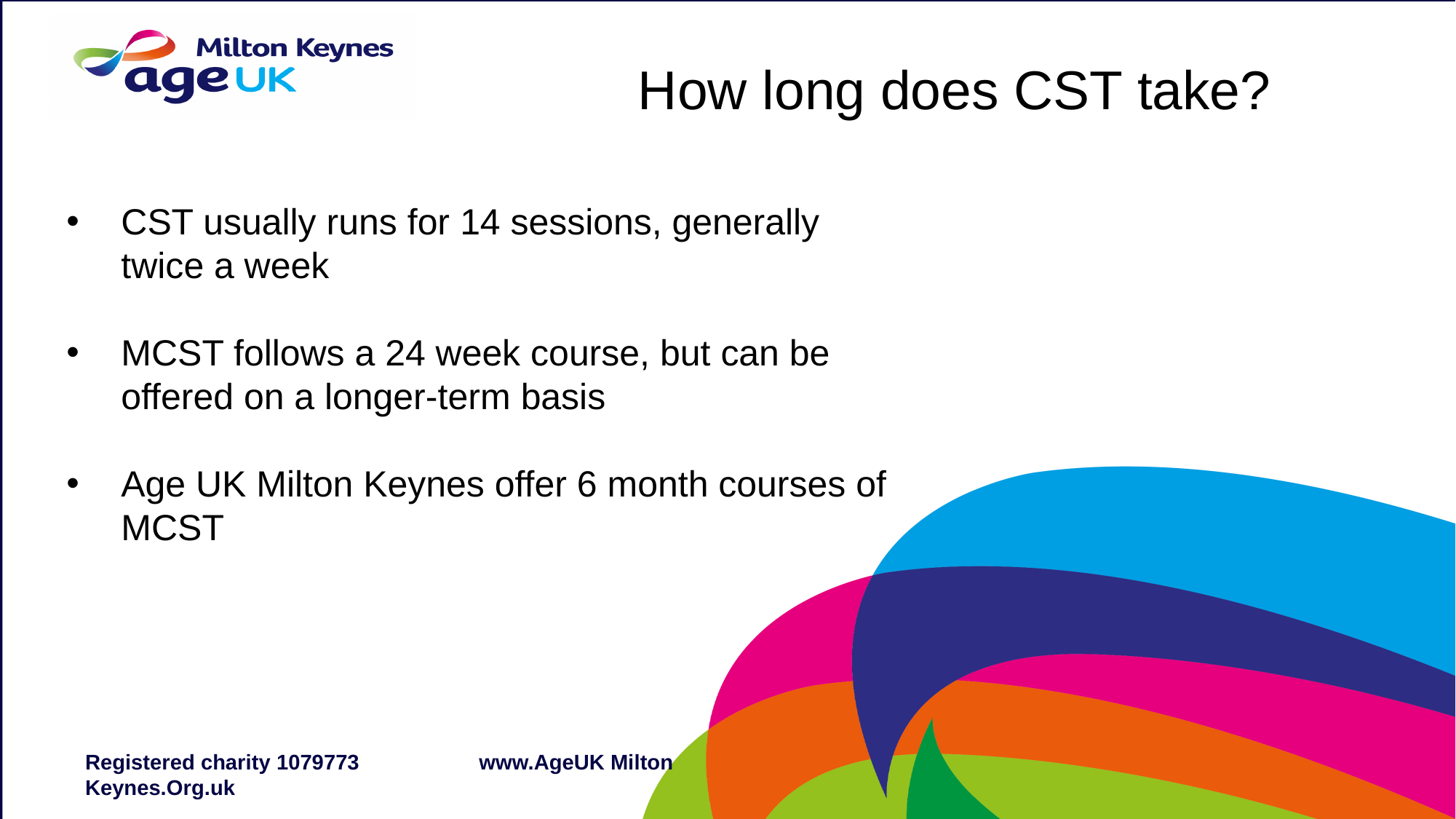

How long does CST take?
CST usually runs for 14 sessions, generally twice a week
MCST follows a 24 week course, but can be offered on a longer-term basis
Age UK Milton Keynes offer 6 month courses of MCST

Registered charity 1079773                    www.AgeUK Milton Keynes.Org.uk